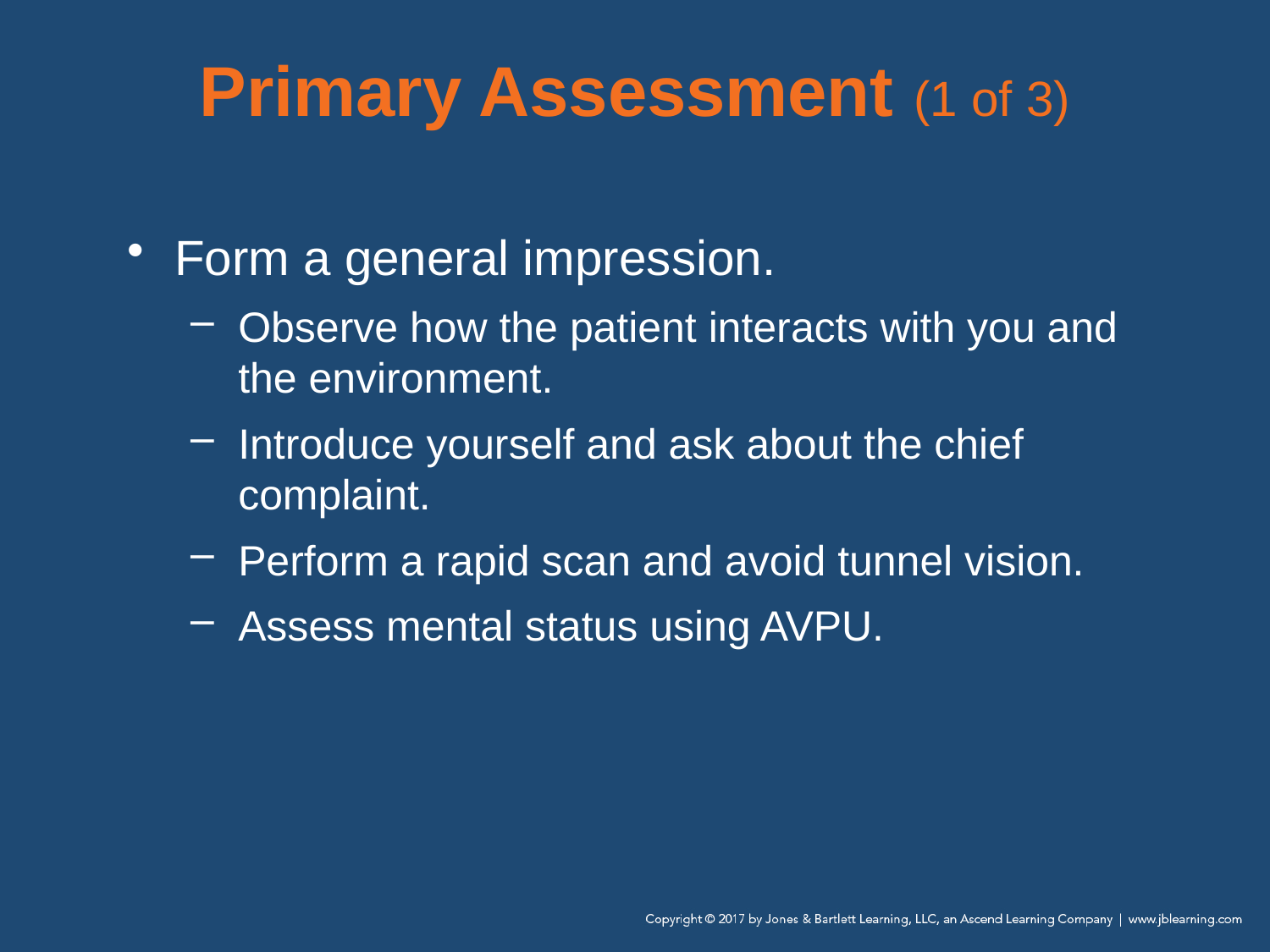

# Primary Assessment (1 of 3)
Form a general impression.
Observe how the patient interacts with you and the environment.
Introduce yourself and ask about the chief complaint.
Perform a rapid scan and avoid tunnel vision.
Assess mental status using AVPU.